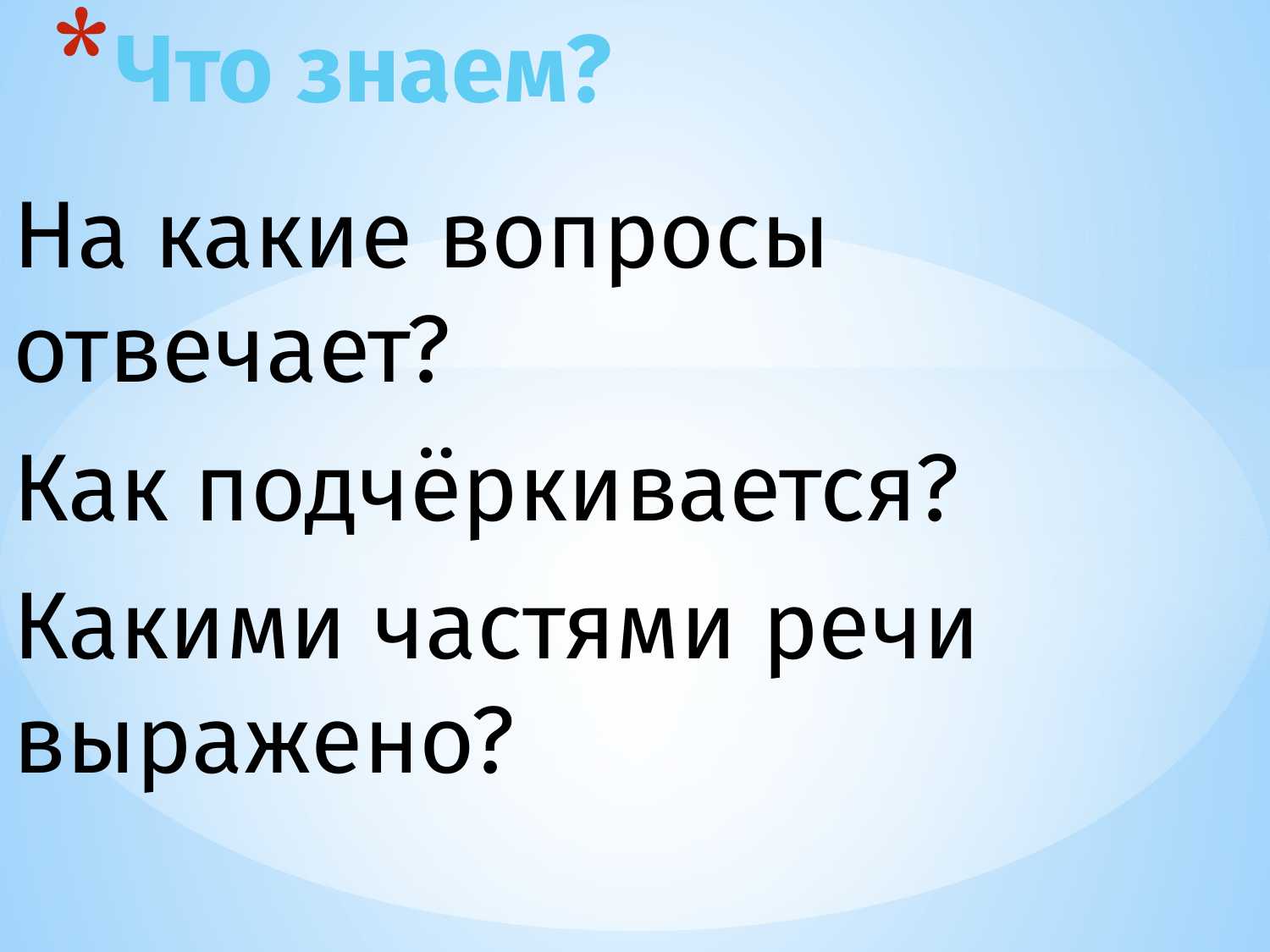

# Что знаем?
На какие вопросы отвечает?
Как подчёркивается?
Какими частями речи выражено?